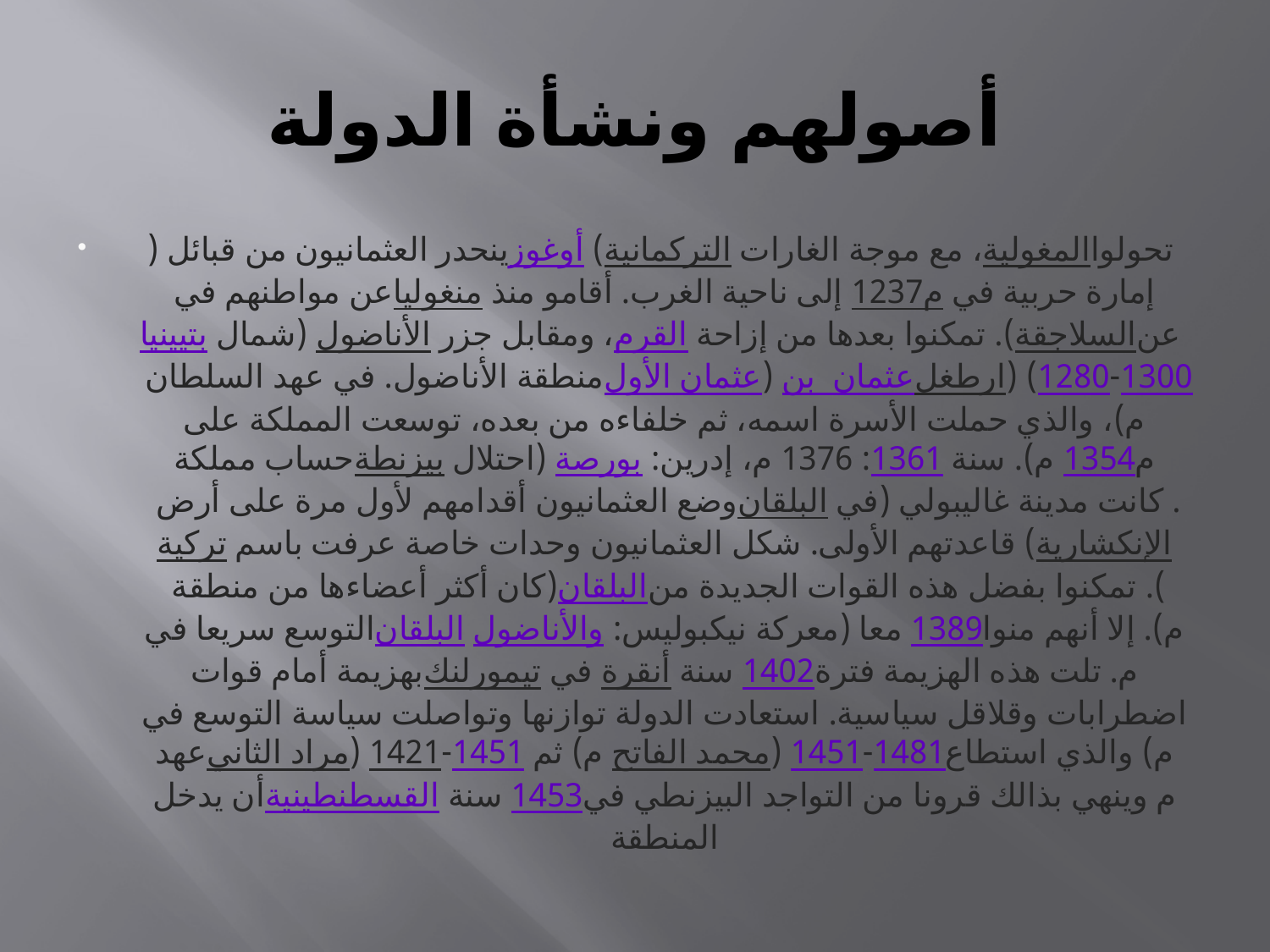

# أصولهم ونشأة الدولة
ينحدر العثمانيون من قبائل (أوغوز) التركمانية، مع موجة الغارات المغولية تحولوا عن مواطنهم في منغوليا إلى ناحية الغرب. أقامو منذ 1237م إمارة حربية في بتيينيا (شمال الأناضول، ومقابل جزر القرم). تمكنوا بعدها من إزاحة السلاجقة عن منطقة الأناضول. في عهد السلطان عثمان الأول (عثمان بن ارطغل) (1280-1300 م)، والذي حملت الأسرة اسمه، ثم خلفاءه من بعده، توسعت المملكة على حساب مملكة بيزنطة (احتلال بورصة: 1376 م، إدرين: 1361 م). سنة 1354 م وضع العثمانيون أقدامهم لأول مرة على أرض البلقان. كانت مدينة غاليبولي (في تركية) قاعدتهم الأولى. شكل العثمانيون وحدات خاصة عرفت باسم الإنكشارية (كان أكثر أعضاءها من منطقة البلقان). تمكنوا بفضل هذه القوات الجديدة من التوسع سريعا في البلقان والأناضول معا (معركة نيكبوليس: 1389 م). إلا أنهم منوا بهزيمة أمام قوات تيمورلنك في أنقرة سنة 1402 م. تلت هذه الهزيمة فترة اضطرابات وقلاقل سياسية. استعادت الدولة توازنها وتواصلت سياسة التوسع في عهد مراد الثاني (1421-1451 م) ثم محمد الفاتح (1451-1481 م) والذي استطاع أن يدخل القسطنطينية سنة 1453 م وينهي بذالك قرونا من التواجد البيزنطي في المنطقة